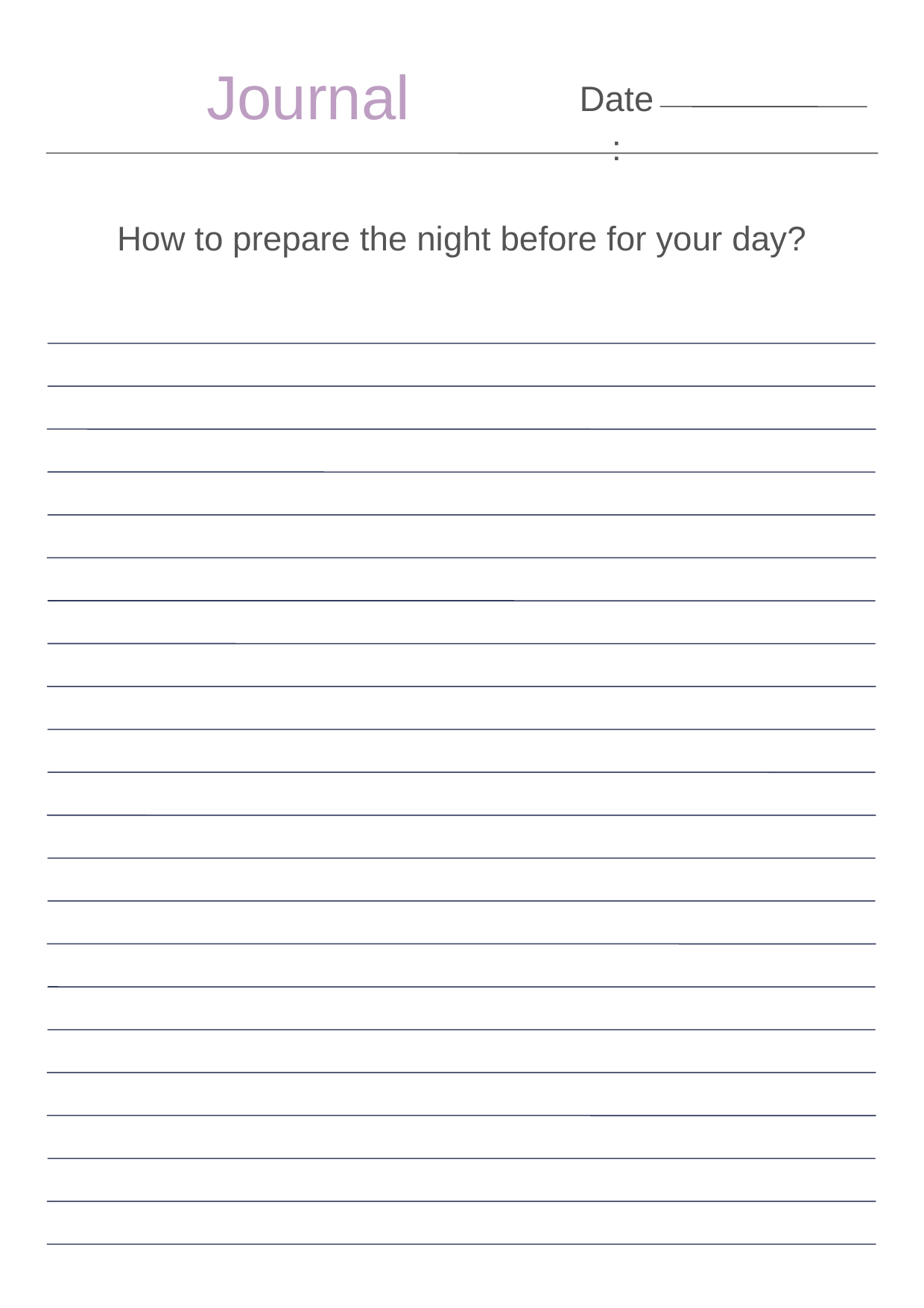

Journal
Date:

How to prepare the night before for your day?